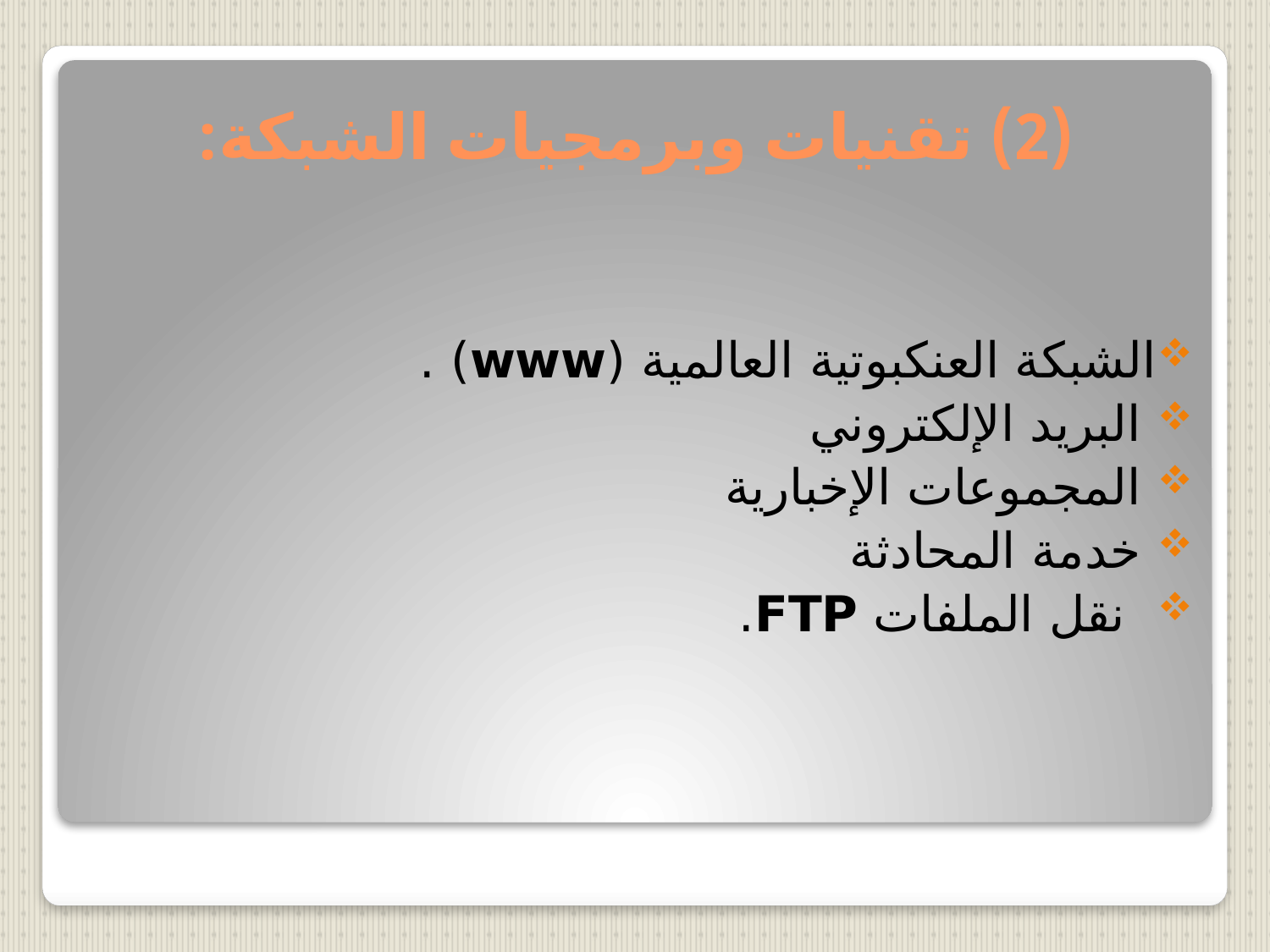

# (2) تقنيات وبرمجيات الشبكة:

الشبكة العنكبوتية العالمية (www) .
 البريد الإلكتروني
 المجموعات الإخبارية
 خدمة المحادثة
  نقل الملفات FTP.